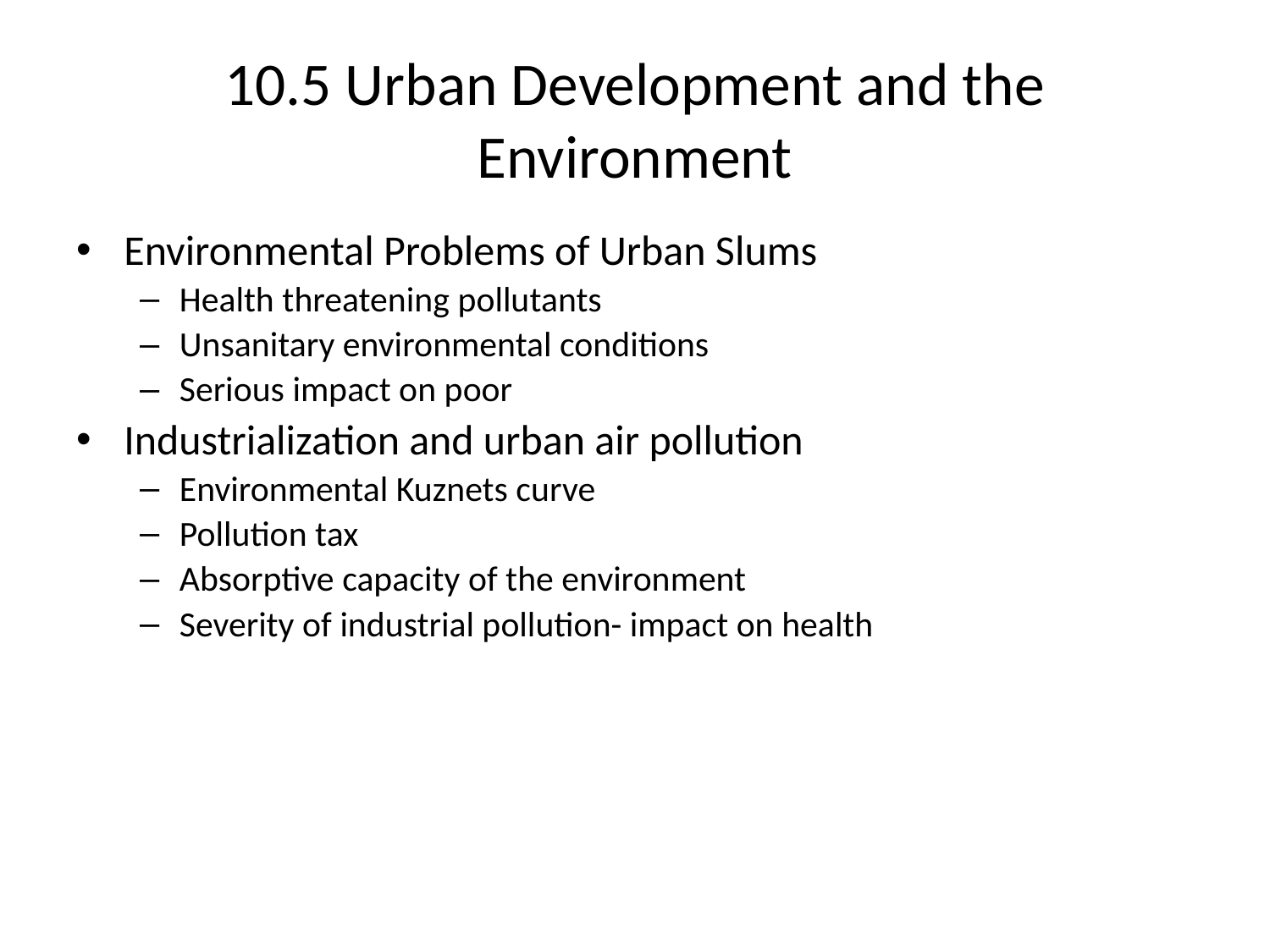

10.5 Urban Development and the Environment
Environmental Problems of Urban Slums
Health threatening pollutants
Unsanitary environmental conditions
Serious impact on poor
Industrialization and urban air pollution
Environmental Kuznets curve
Pollution tax
Absorptive capacity of the environment
Severity of industrial pollution- impact on health